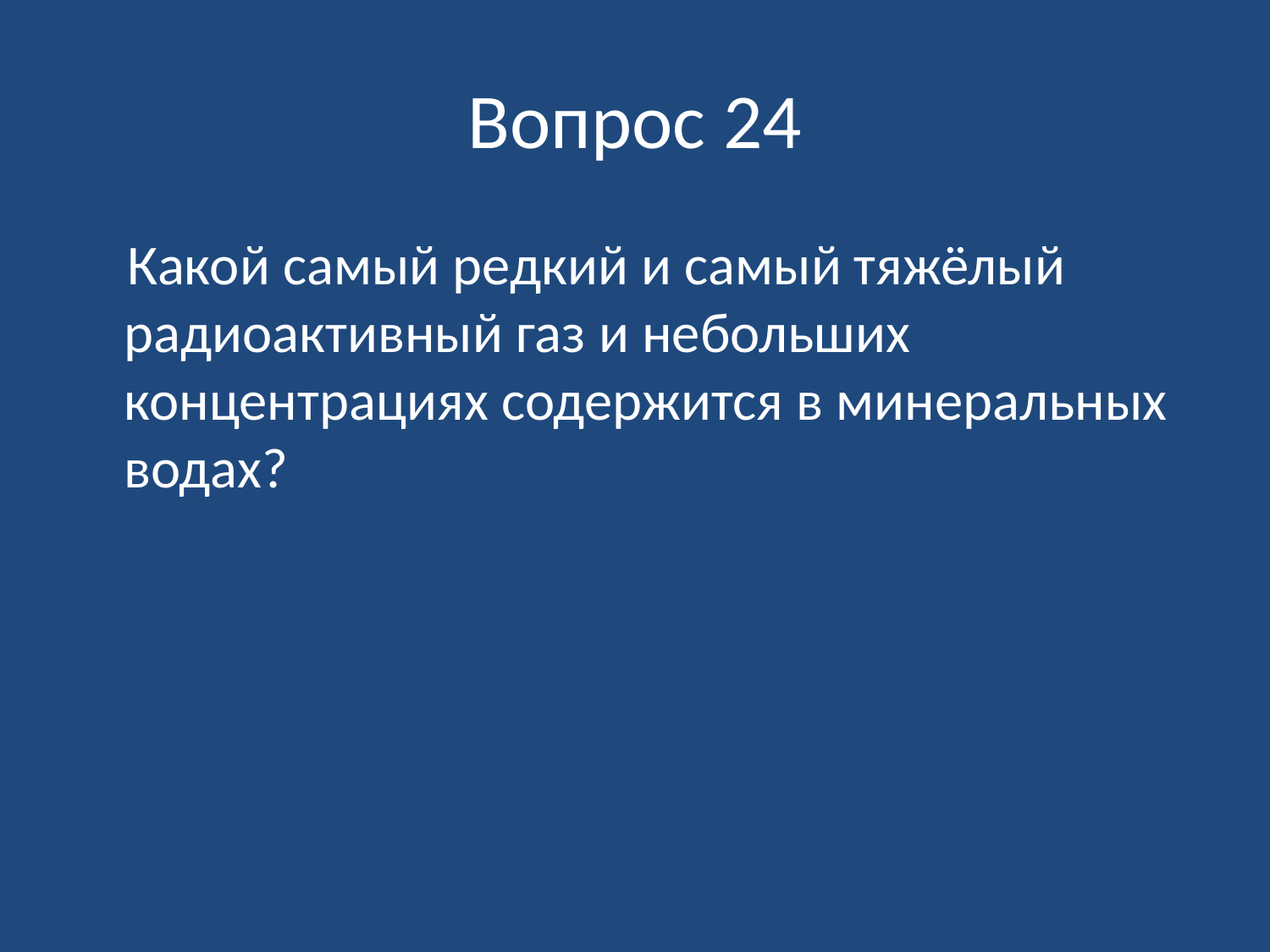

# Вопрос 24
    Какой самый редкий и самый тяжёлый радиоактивный газ и небольших концентрациях содержится в минеральных водах?